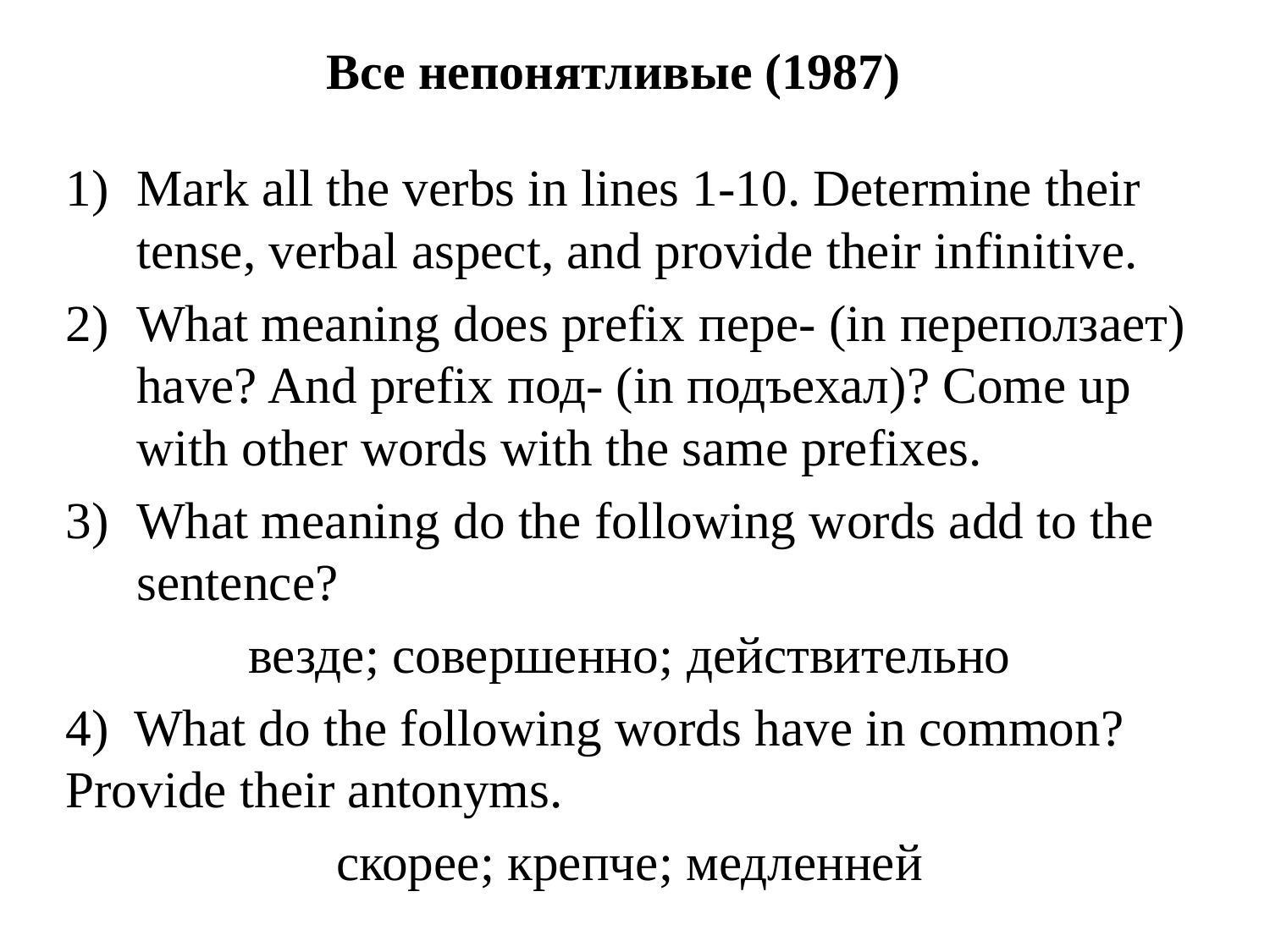

# Все непонятливые (1987)
Mark all the verbs in lines 1-10. Determine their tense, verbal aspect, and provide their infinitive.
What meaning does prefix пере- (in переползает) have? And prefix под- (in подъехал)? Come up with other words with the same prefixes.
What meaning do the following words add to the sentence?
везде; совершенно; действительно
4)  What do the following words have in common? Provide their antonyms.
скорее; крепче; медленней